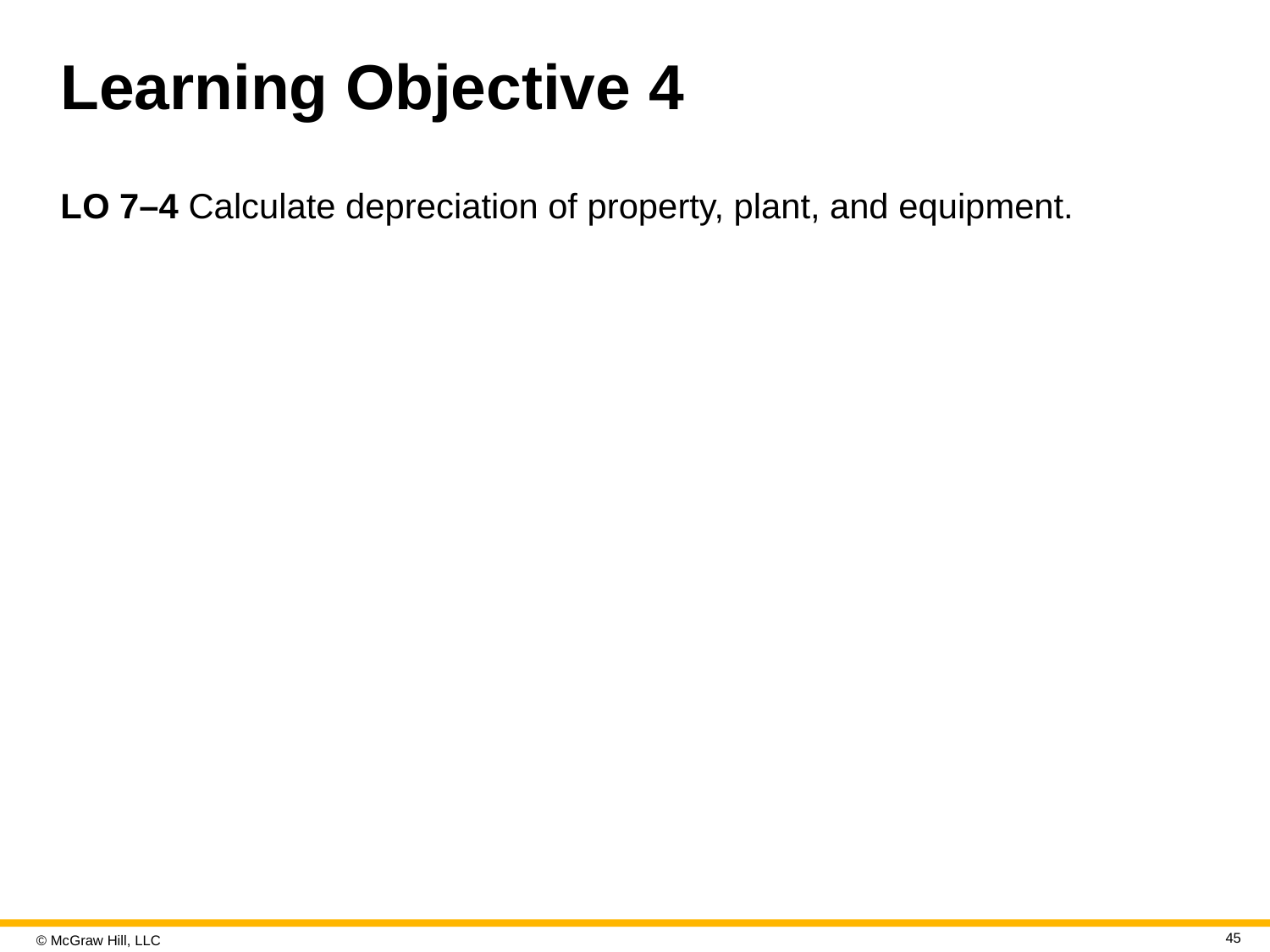

# Learning Objective 4
L O 7–4 Calculate depreciation of property, plant, and equipment.
45